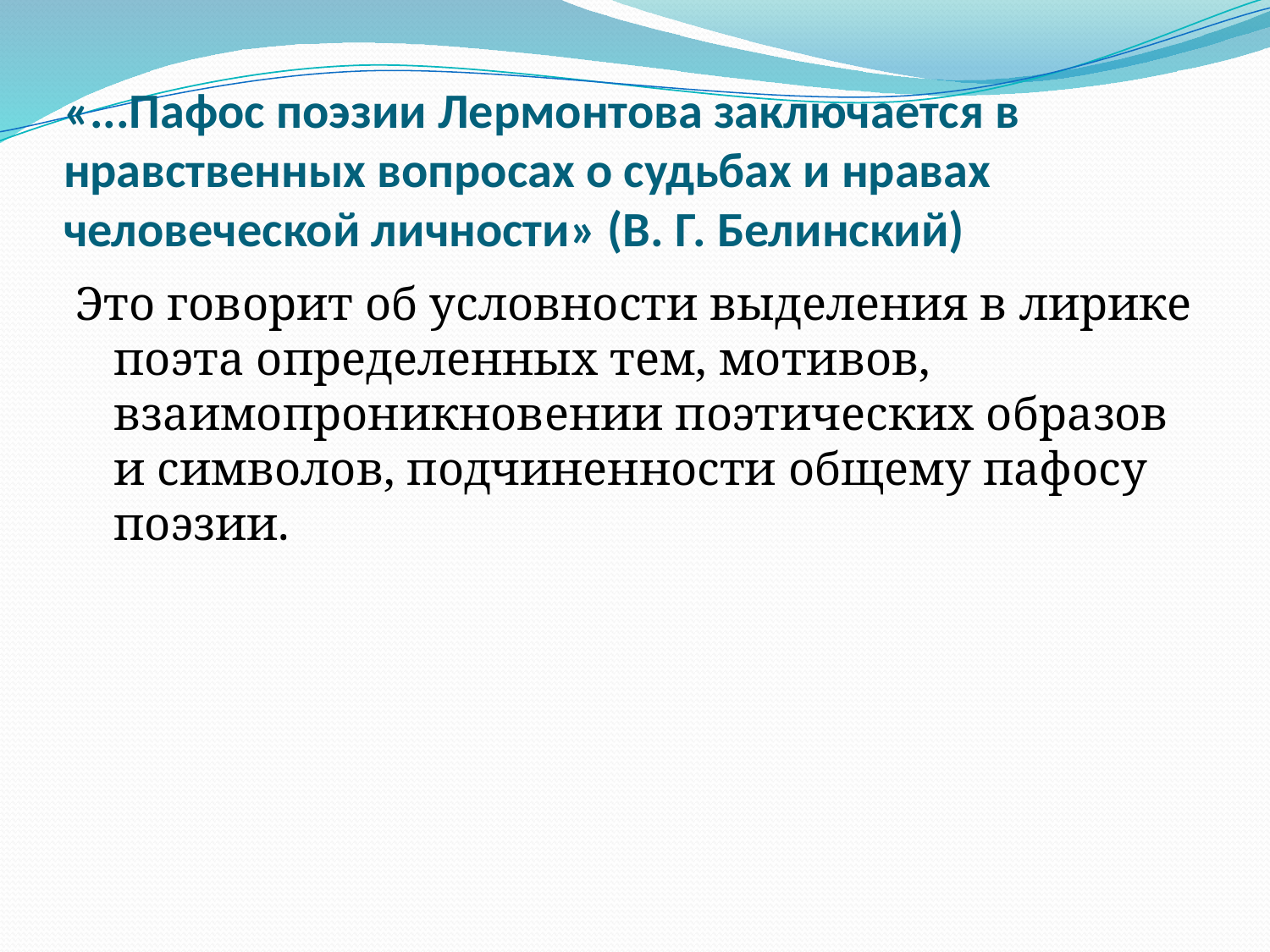

# «...Пафос поэзии Лермонтова заключается в нравственных вопросах о судьбах и нравах человеческой личности» (В. Г. Белинский)
Это говорит об условности выделения в лирике поэта определенных тем, мотивов, взаимопроникновении поэтических образов и символов, подчиненности общему пафосу поэзии.